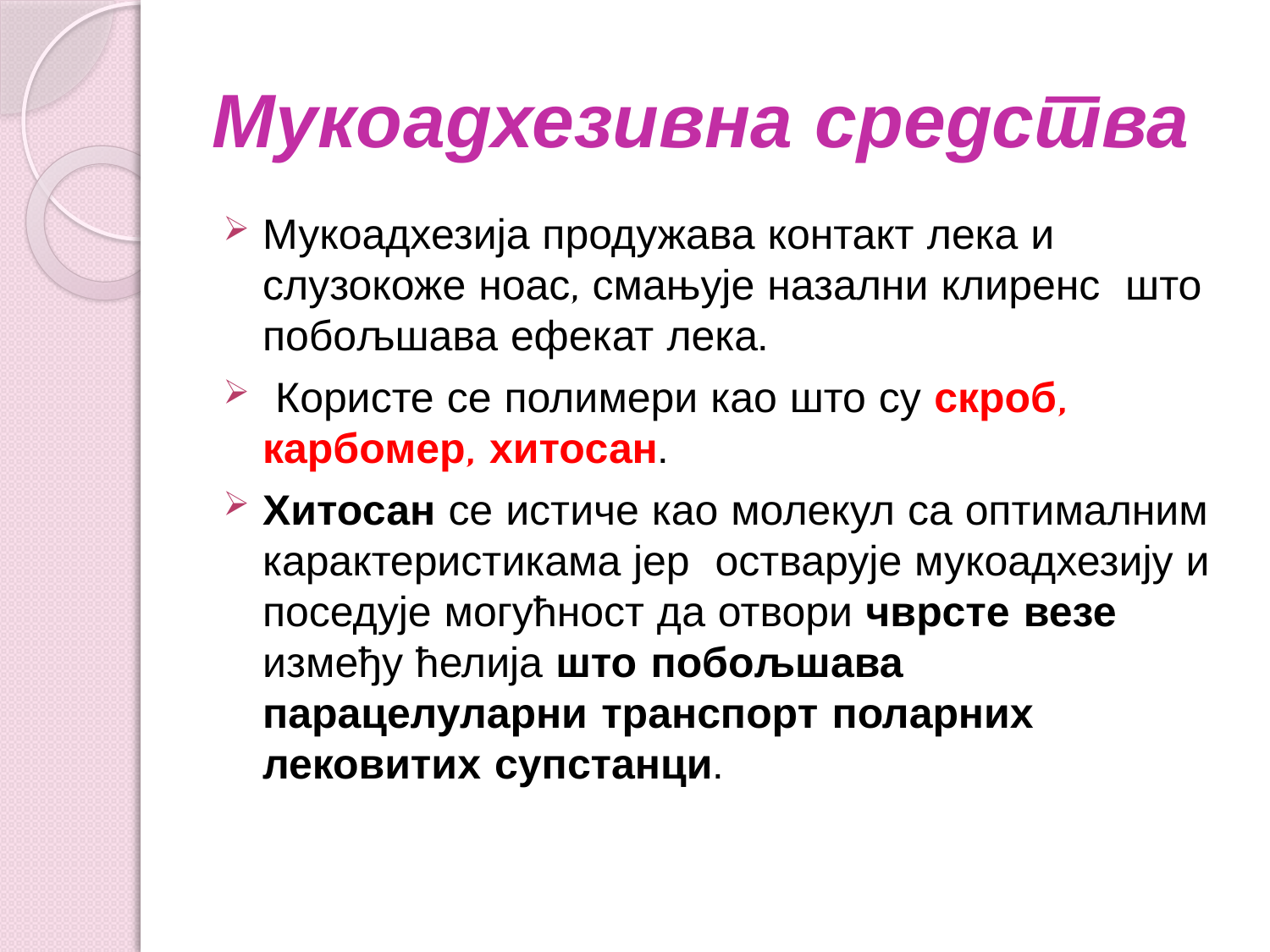

# Мукоадхезивна средства
Мукоадхезија продужава контакт лека и слузокоже ноас, смањује назални клиренс  што побољшава ефекат лека.
 Користе се полимери као што су скроб, карбомер, хитосан.
Хитосан се истиче као молекул са оптималним карактеристикама јер  остварује мукоадхезију и поседује могућност да отвори чврсте везе између ћелија што побољшава парацелуларни транспорт поларних лековитих супстанци.